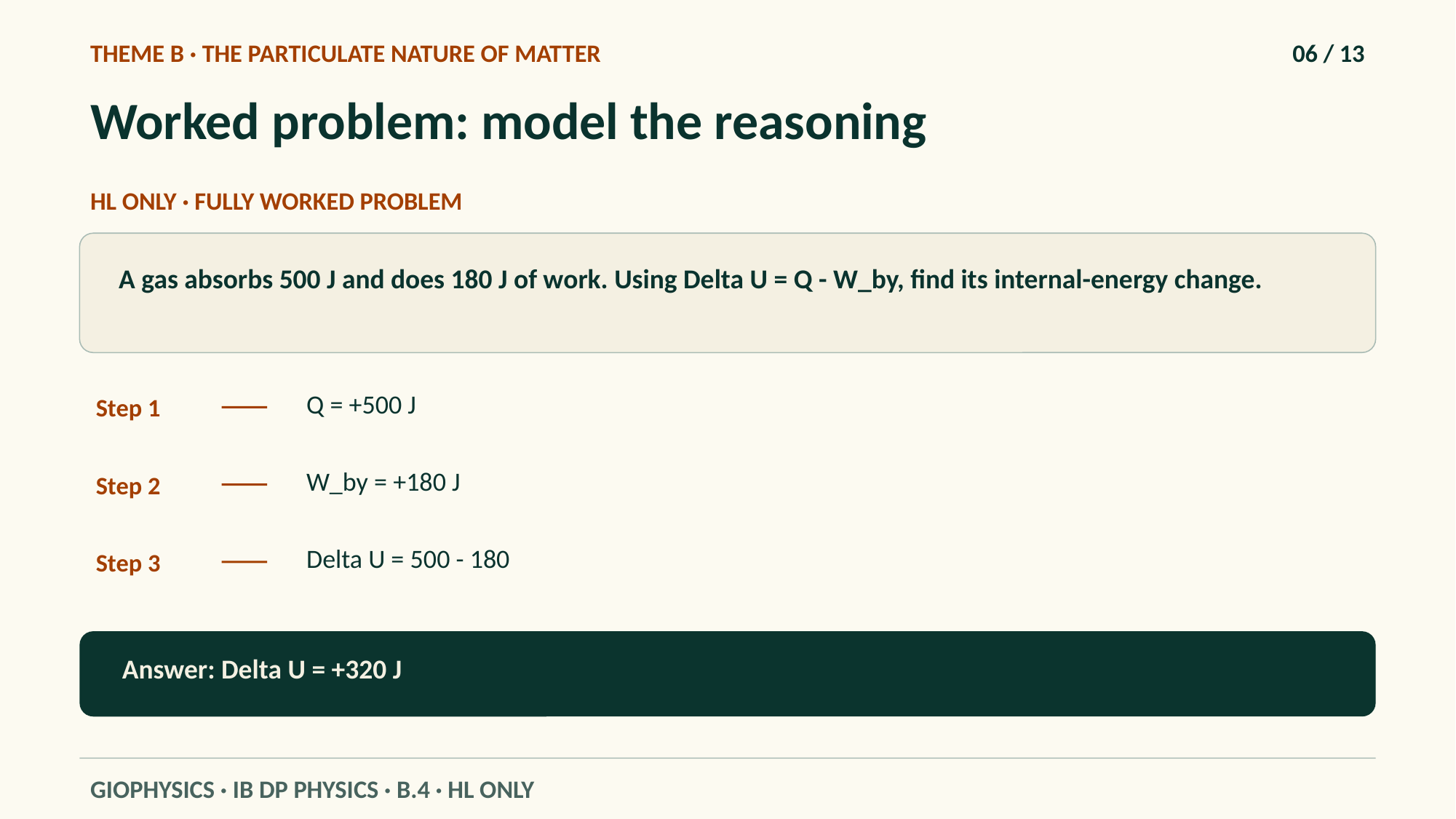

THEME B · THE PARTICULATE NATURE OF MATTER
06 / 13
Worked problem: model the reasoning
HL ONLY · FULLY WORKED PROBLEM

A gas absorbs 500 J and does 180 J of work. Using Delta U = Q - W_by, find its internal-energy change.
Q = +500 J
Step 1

W_by = +180 J
Step 2

Delta U = 500 - 180
Step 3

Answer: Delta U = +320 J

GIOPHYSICS · IB DP PHYSICS · B.4 · HL ONLY